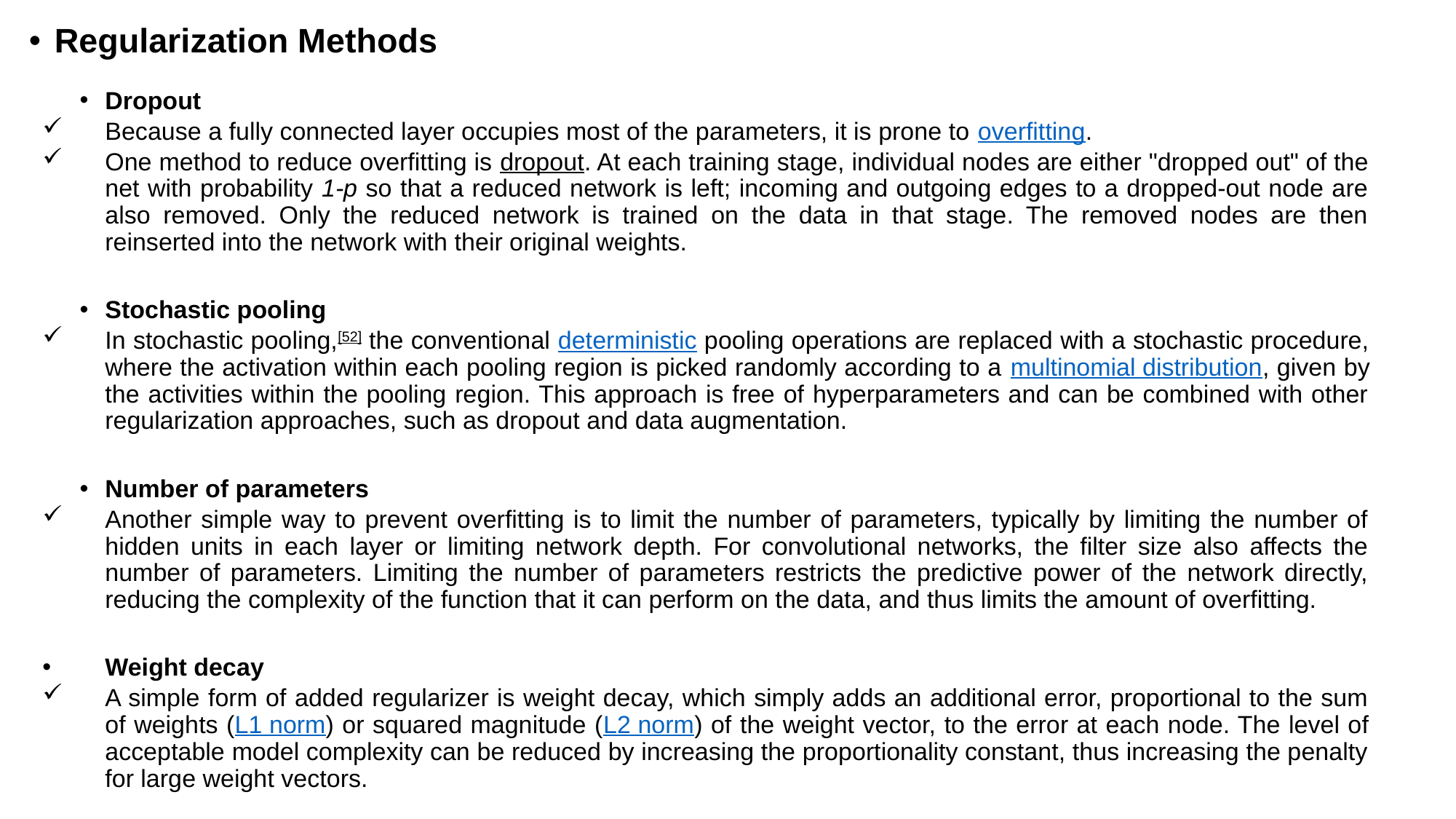

Regularization Methods

Dropout
Because a fully connected layer occupies most of the parameters, it is prone to overfitting.
One method to reduce overfitting is dropout. At each training stage, individual nodes are either "dropped out" of the net with probability 1-p so that a reduced network is left; incoming and outgoing edges to a dropped-out node are also removed. Only the reduced network is trained on the data in that stage. The removed nodes are then reinserted into the network with their original weights.

Stochastic pooling
In stochastic pooling,[52] the conventional deterministic pooling operations are replaced with a stochastic procedure, where the activation within each pooling region is picked randomly according to a multinomial distribution, given by the activities within the pooling region. This approach is free of hyperparameters and can be combined with other regularization approaches, such as dropout and data augmentation.

Number of parameters
Another simple way to prevent overfitting is to limit the number of parameters, typically by limiting the number of hidden units in each layer or limiting network depth. For convolutional networks, the filter size also affects the number of parameters. Limiting the number of parameters restricts the predictive power of the network directly, reducing the complexity of the function that it can perform on the data, and thus limits the amount of overfitting.

Weight decay
A simple form of added regularizer is weight decay, which simply adds an additional error, proportional to the sum of weights (L1 norm) or squared magnitude (L2 norm) of the weight vector, to the error at each node. The level of acceptable model complexity can be reduced by increasing the proportionality constant, thus increasing the penalty for large weight vectors.